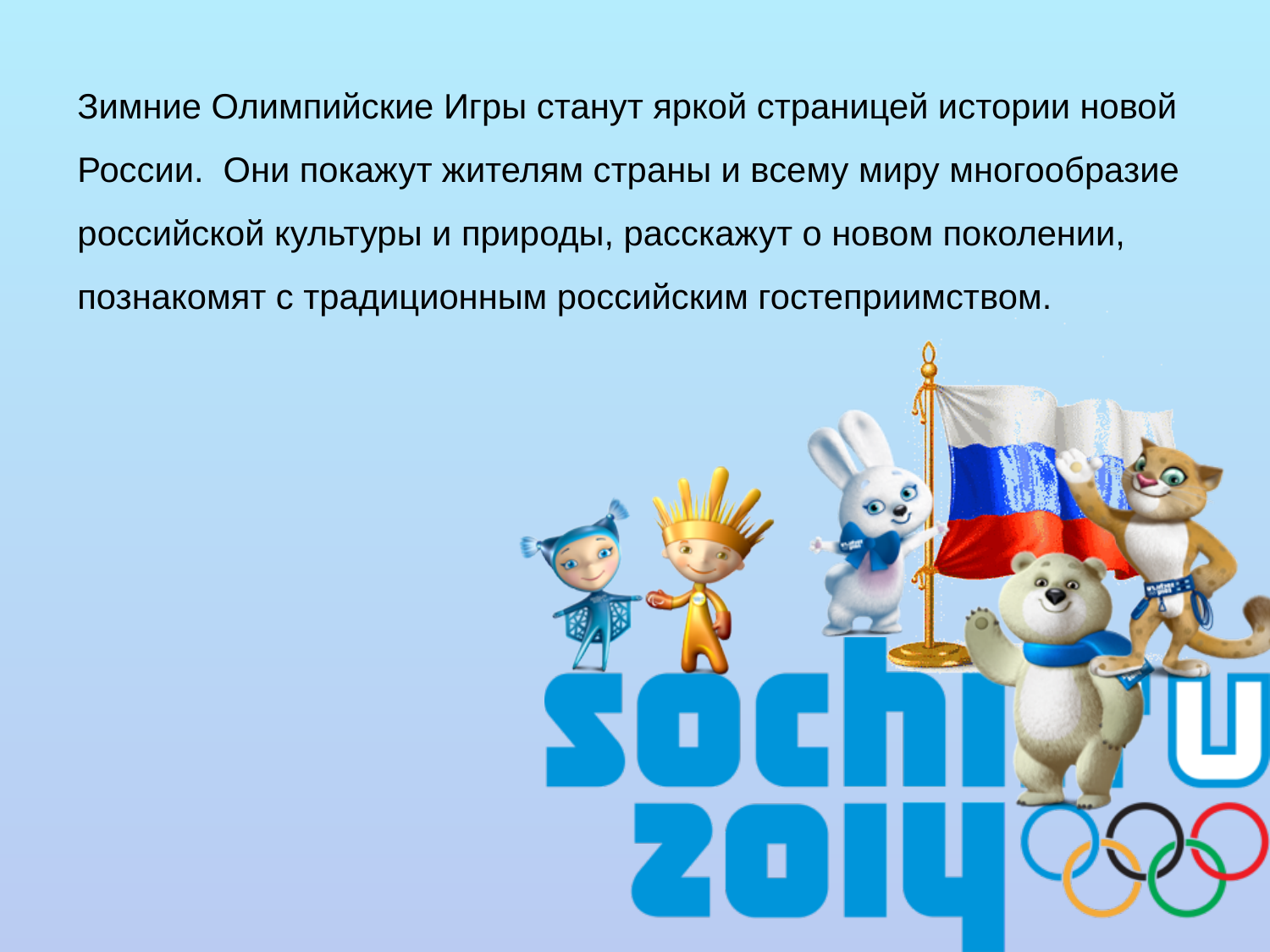

Зимние Олимпийские Игры станут яркой страницей истории новой России.  Они покажут жителям страны и всему миру многообразие российской культуры и природы, расскажут о новом поколении, познакомят с традиционным российским гостеприимством.